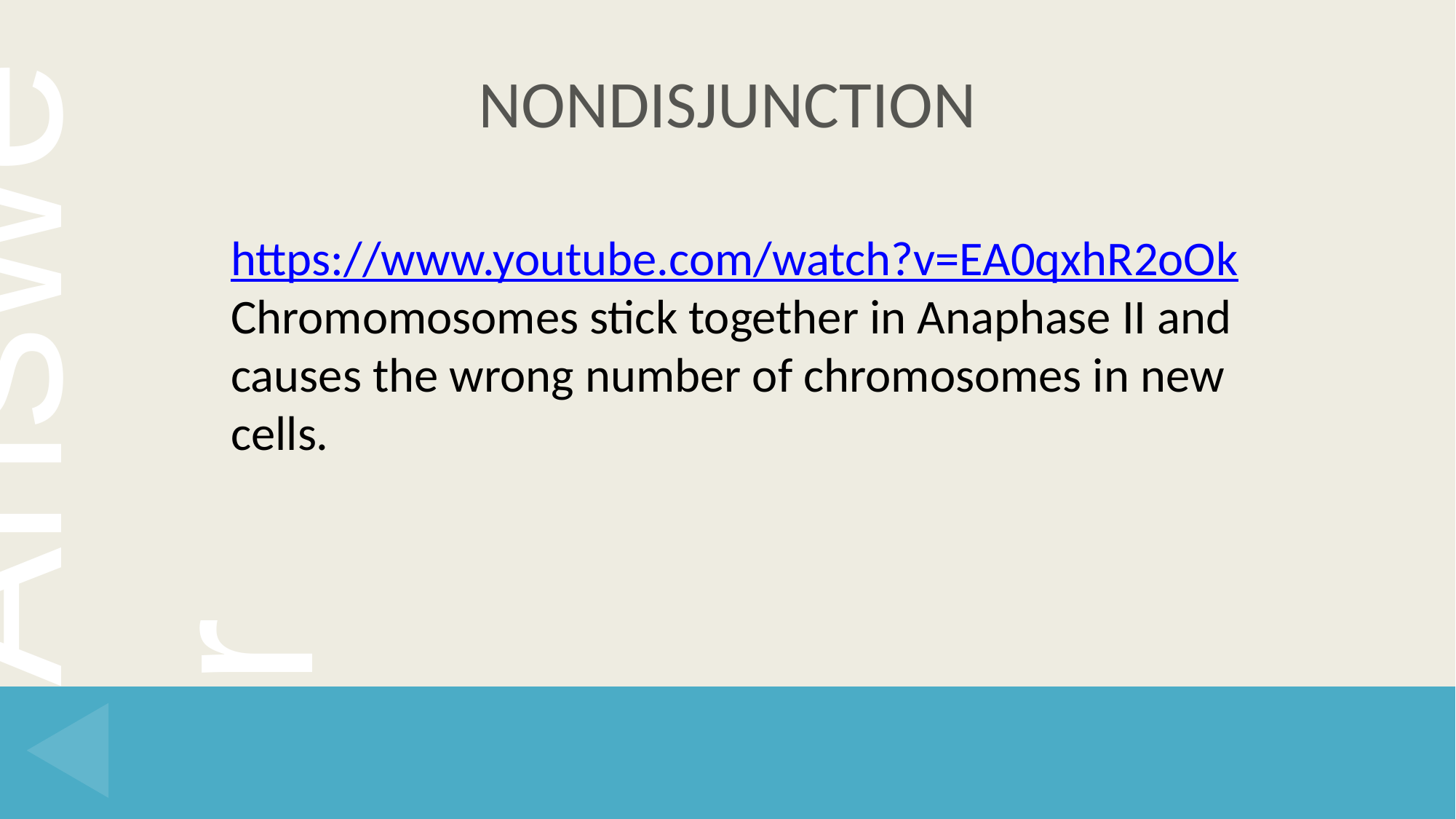

# NONDISJUNCTION
https://www.youtube.com/watch?v=EA0qxhR2oOk
Chromomosomes stick together in Anaphase II and causes the wrong number of chromosomes in new cells.